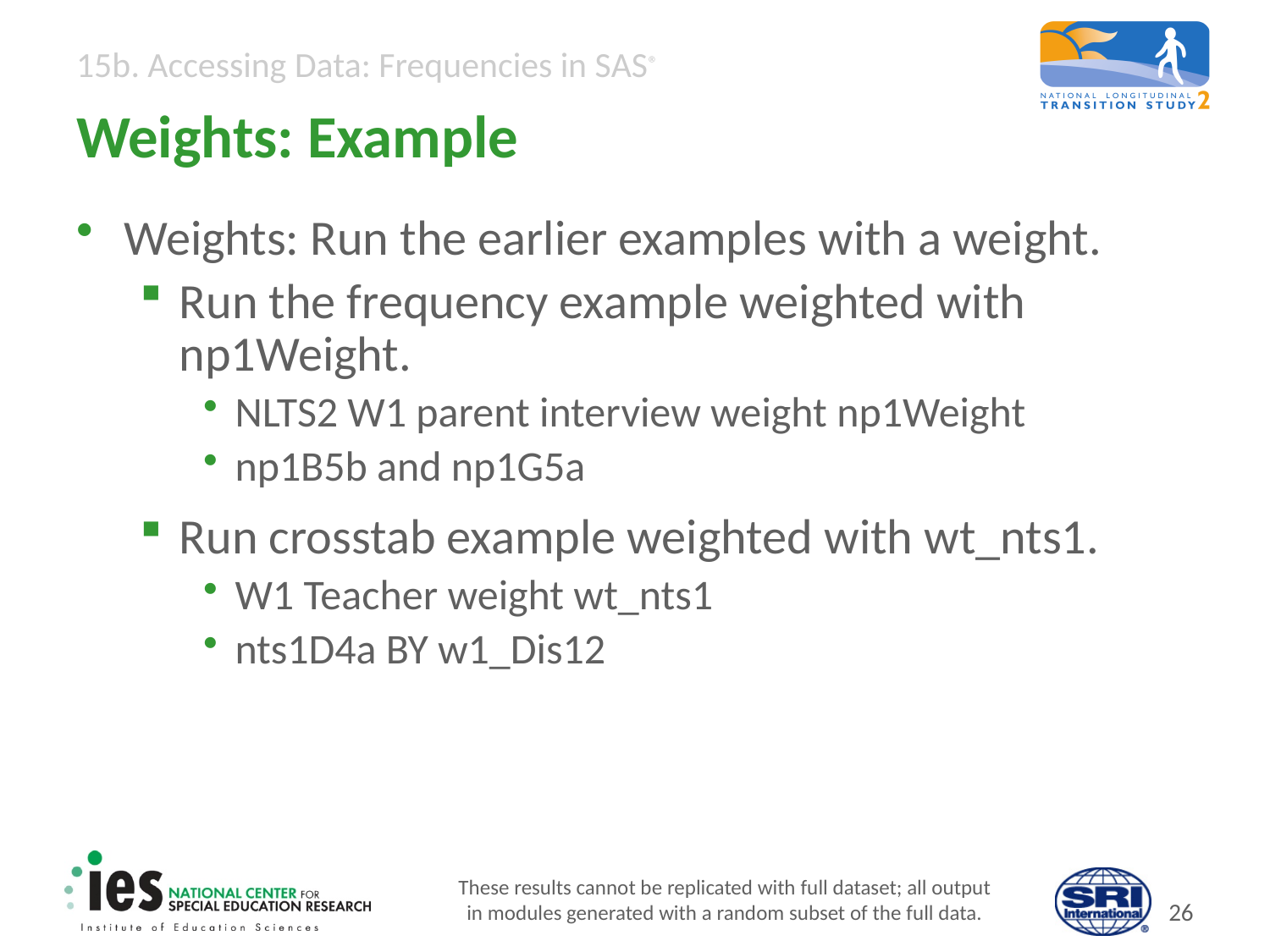

# Weights: Example
Weights: Run the earlier examples with a weight.
Run the frequency example weighted with np1Weight.
NLTS2 W1 parent interview weight np1Weight
np1B5b and np1G5a
Run crosstab example weighted with wt_nts1.
W1 Teacher weight wt_nts1
nts1D4a BY w1_Dis12
These results cannot be replicated with full dataset; all output
in modules generated with a random subset of the full data.
26